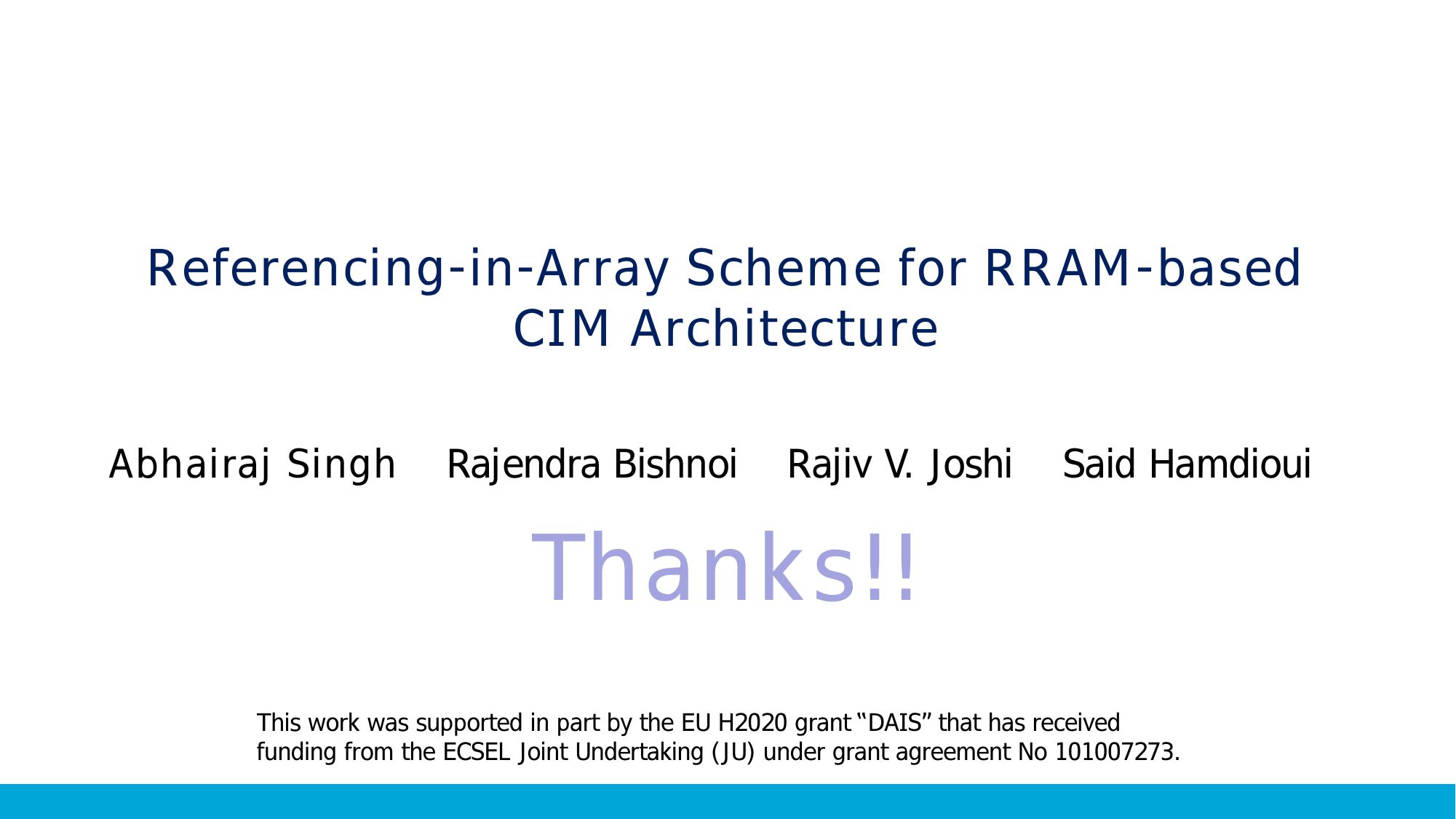

Referencing-in-Array Scheme for RRAM-based CIM Architecture
Abhairaj Singh    Rajendra Bishnoi    Rajiv V. Joshi    Said Hamdioui
Thanks!!
This work was supported in part by the EU H2020 grant “DAIS” that has received funding from the ECSEL Joint Undertaking (JU) under grant agreement No 101007273.